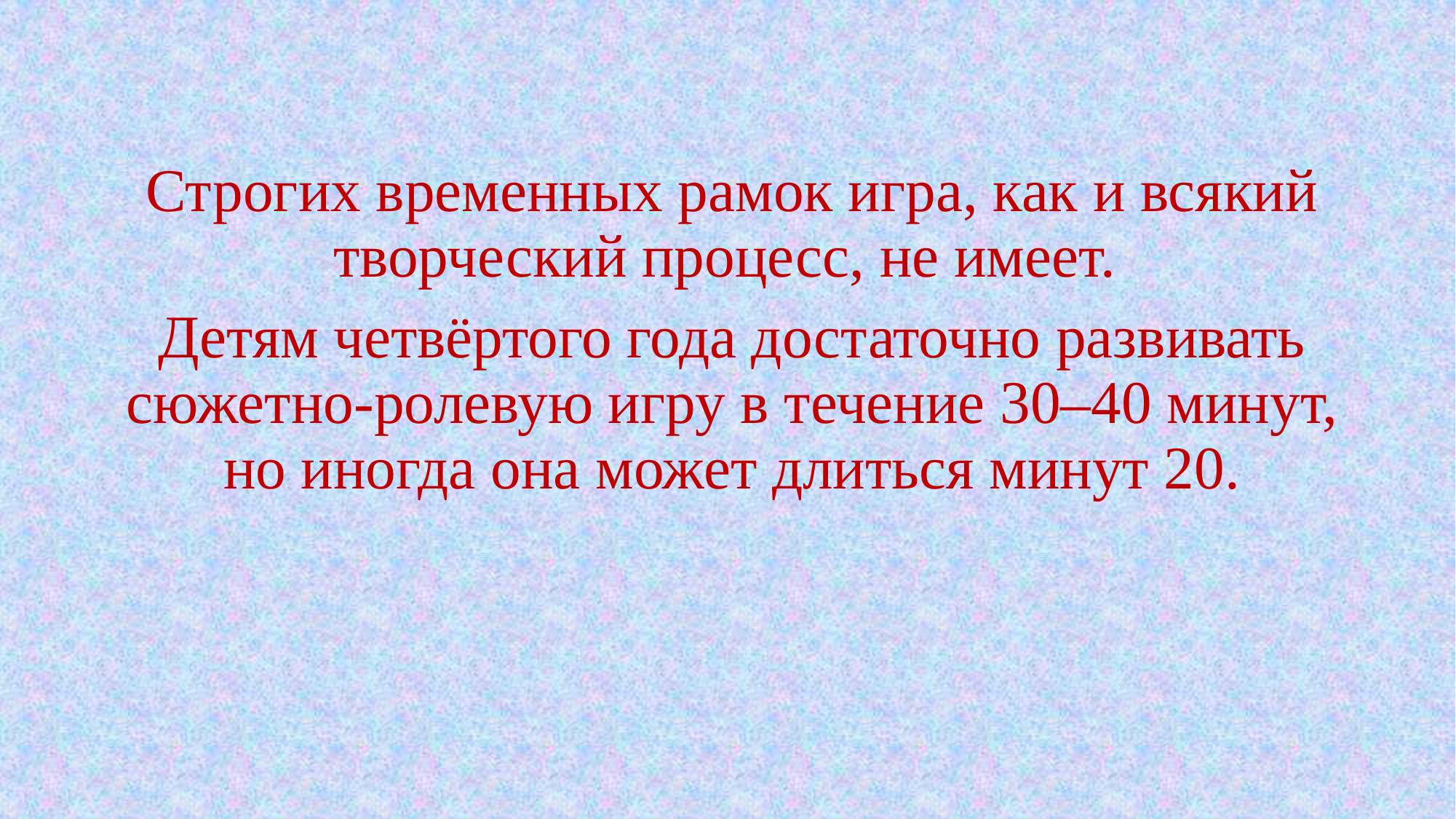

Строгих временных рамок игра, как и всякий творческий процесс, не имеет.
Детям четвёртого года достаточно развивать сюжетно-ролевую игру в течение 30–40 минут, но иногда она может длиться минут 20.